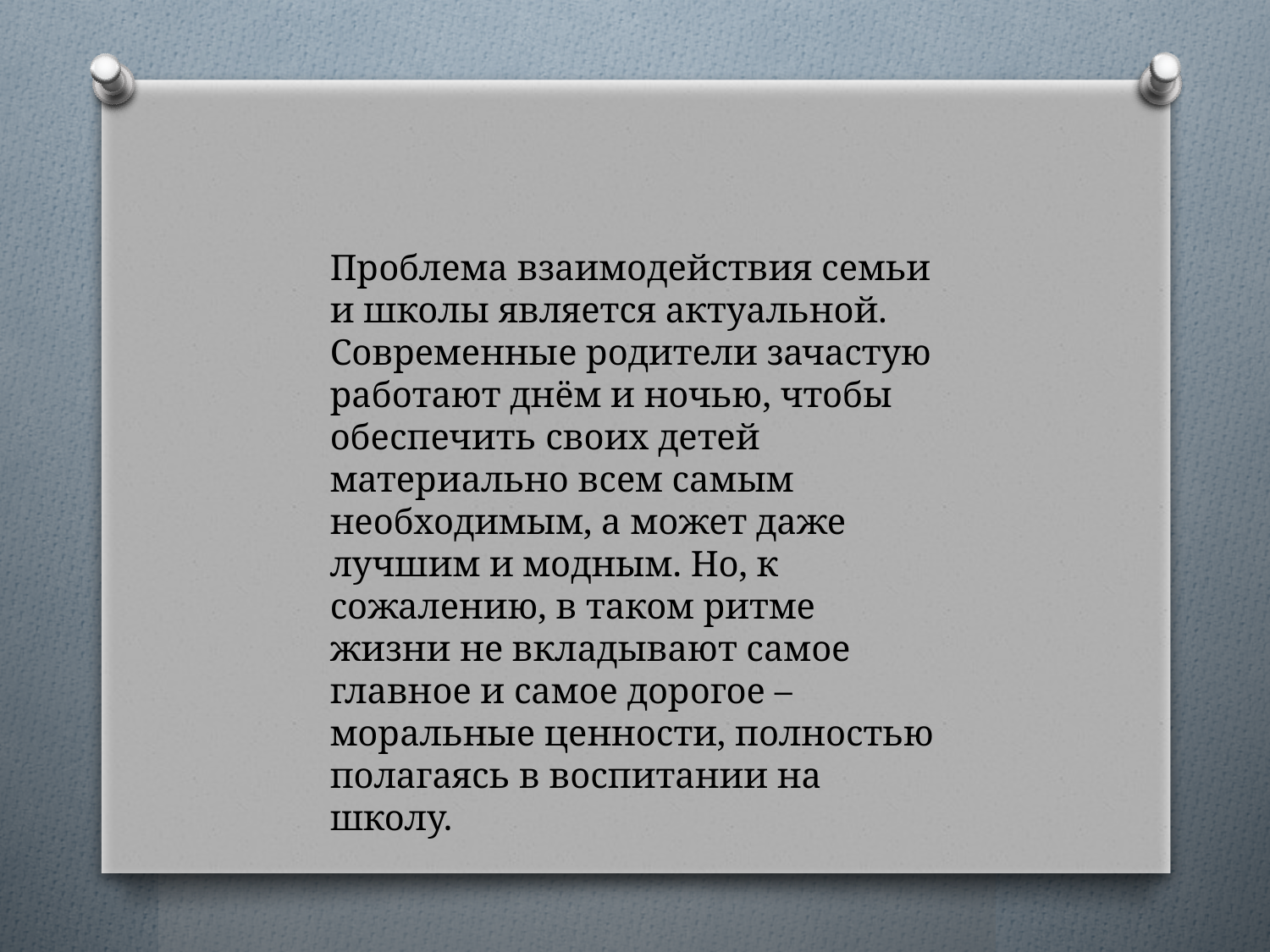

Проблема взаимодействия семьи и школы является актуальной. Современные родители зачастую работают днём и ночью, чтобы обеспечить своих детей материально всем самым необходимым, а может даже лучшим и модным. Но, к сожалению, в таком ритме жизни не вкладывают самое главное и самое дорогое – моральные ценности, полностью полагаясь в воспитании на школу.